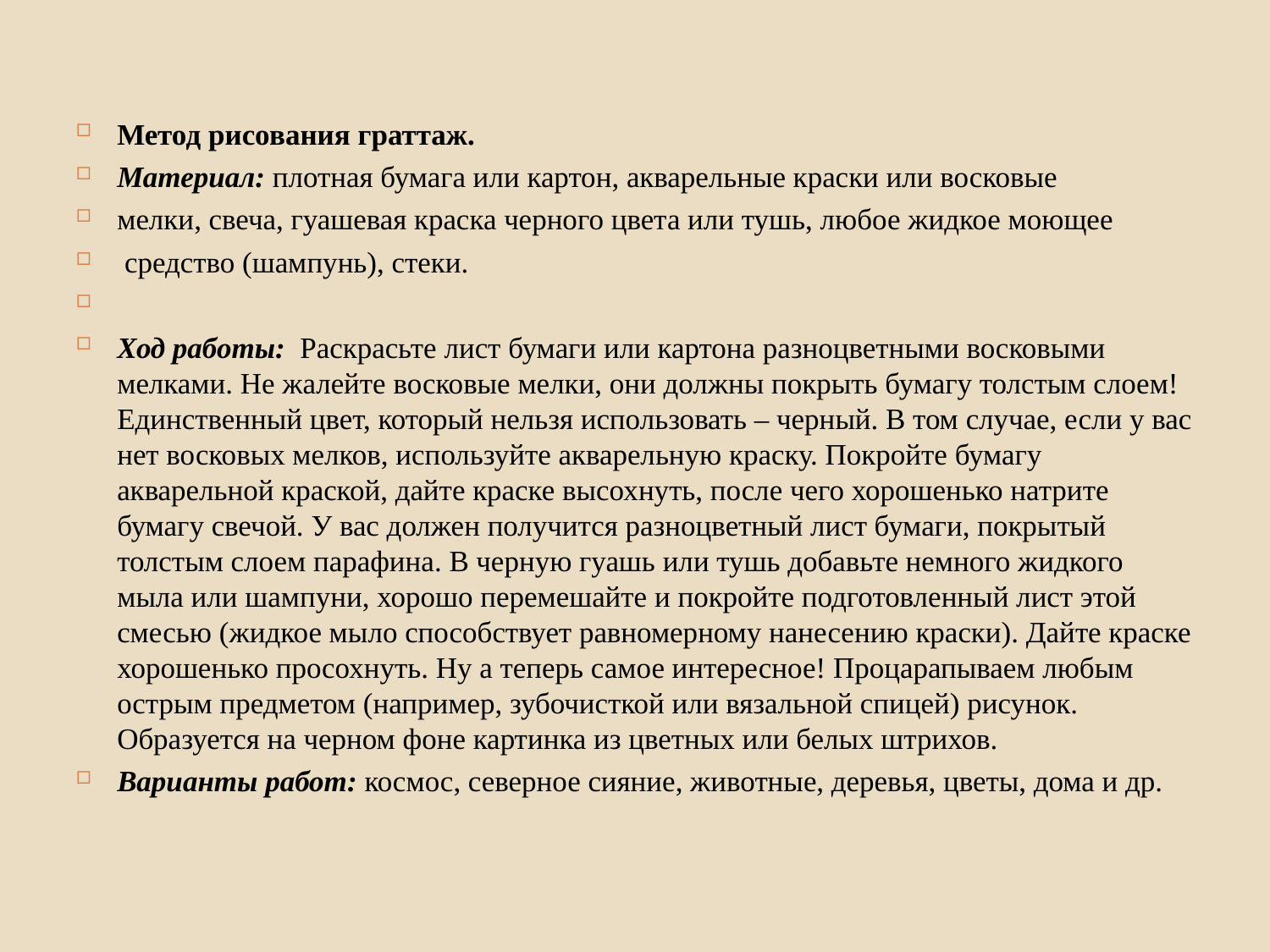

Метод рисования граттаж.
Материал: плотная бумага или картон, акварельные краски или восковые
мелки, свеча, гуашевая краска черного цвета или тушь, любое жидкое моющее
 средство (шампунь), стеки.

Ход работы:  Раскрасьте лист бумаги или картона разноцветными восковыми мелками. Не жалейте восковые мелки, они должны покрыть бумагу толстым слоем! Единственный цвет, который нельзя использовать – черный. В том случае, если у вас нет восковых мелков, используйте акварельную краску. Покройте бумагу акварельной краской, дайте краске высохнуть, после чего хорошенько натрите бумагу свечой. У вас должен получится разноцветный лист бумаги, покрытый толстым слоем парафина. В черную гуашь или тушь добавьте немного жидкого мыла или шампуни, хорошо перемешайте и покройте подготовленный лист этой смесью (жидкое мыло способствует равномерному нанесению краски). Дайте краске хорошенько просохнуть. Ну а теперь самое интересное! Процарапываем любым острым предметом (например, зубочисткой или вязальной спицей) рисунок. Образуется на черном фоне картинка из цветных или белых штрихов.
Варианты работ: космос, северное сияние, животные, деревья, цветы, дома и др.